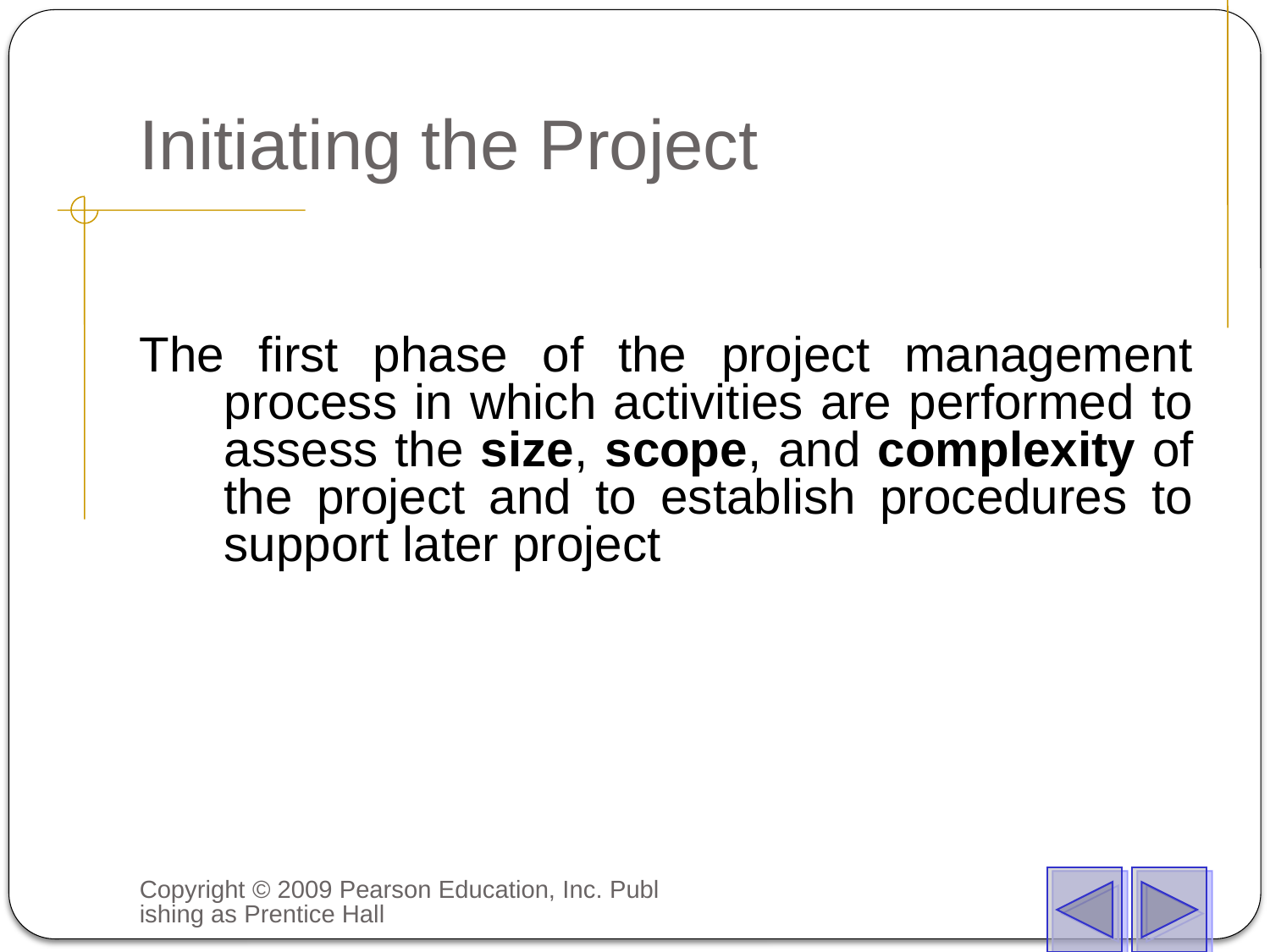

# Initiating the Project

The first phase of the project management process in which activities are performed to assess the size, scope, and complexity of the project and to establish procedures to support later project

Copyright © 2009 Pearson Education, Inc. Publishing as Prentice Hall